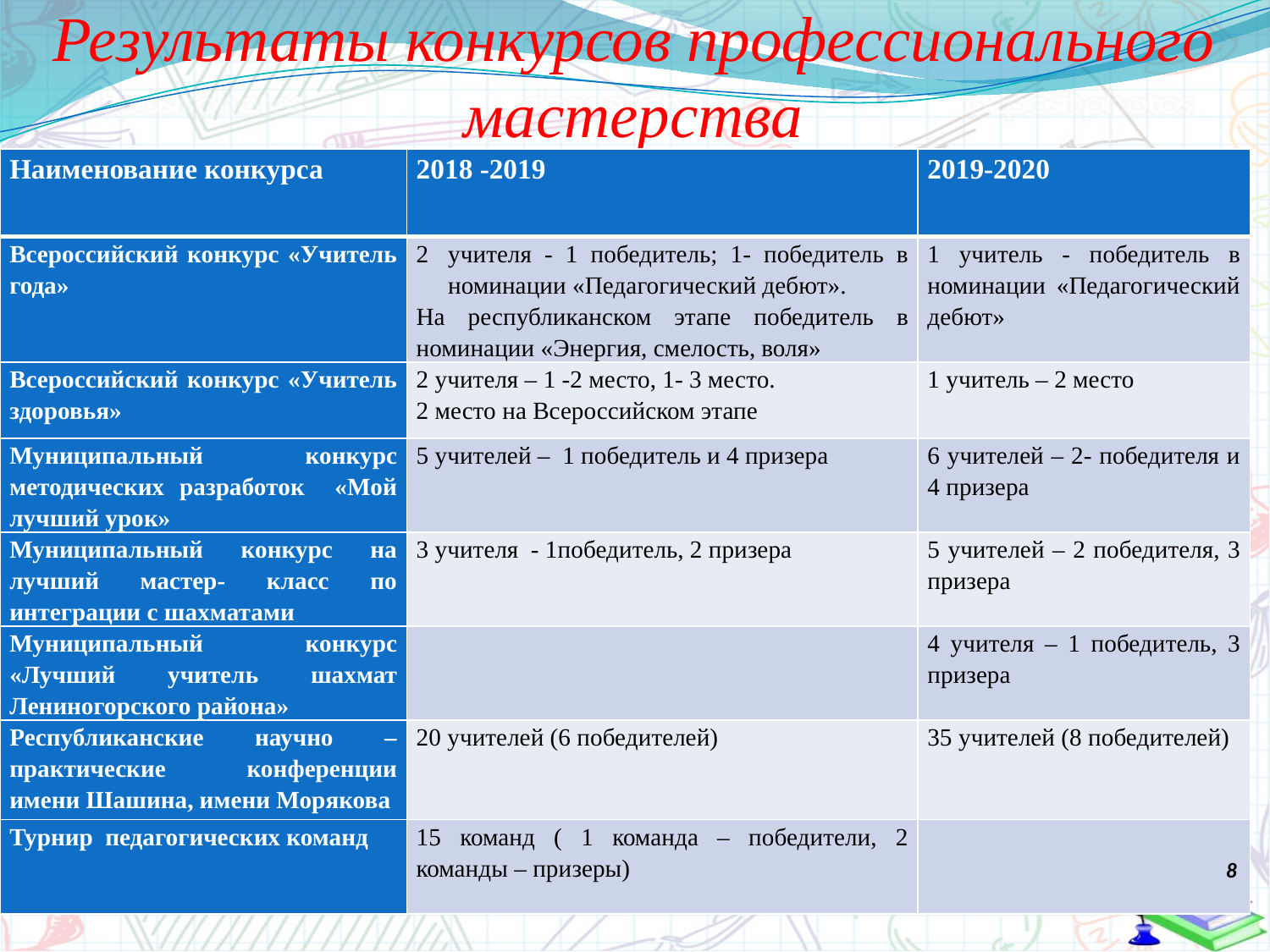

# Результаты конкурсов профессионального мастерства
| Наименование конкурса | 2018 -2019 | 2019-2020 |
| --- | --- | --- |
| Всероссийский конкурс «Учитель года» | учителя - 1 победитель; 1- победитель в номинации «Педагогический дебют». На республиканском этапе победитель в номинации «Энергия, смелость, воля» | 1 учитель - победитель в номинации «Педагогический дебют» |
| Всероссийский конкурс «Учитель здоровья» | 2 учителя – 1 -2 место, 1- 3 место. 2 место на Всероссийском этапе | 1 учитель – 2 место |
| Муниципальный конкурс методических разработок «Мой лучший урок» | 5 учителей – 1 победитель и 4 призера | 6 учителей – 2- победителя и 4 призера |
| Муниципальный конкурс на лучший мастер- класс по интеграции с шахматами | 3 учителя - 1победитель, 2 призера | 5 учителей – 2 победителя, 3 призера |
| Муниципальный конкурс «Лучший учитель шахмат Лениногорского района» |  | 4 учителя – 1 победитель, 3 призера |
| Республиканские научно – практические конференции имени Шашина, имени Морякова | 20 учителей (6 победителей) | 35 учителей (8 победителей) |
| Турнир педагогических команд | 15 команд ( 1 команда – победители, 2 команды – призеры) |  |
8